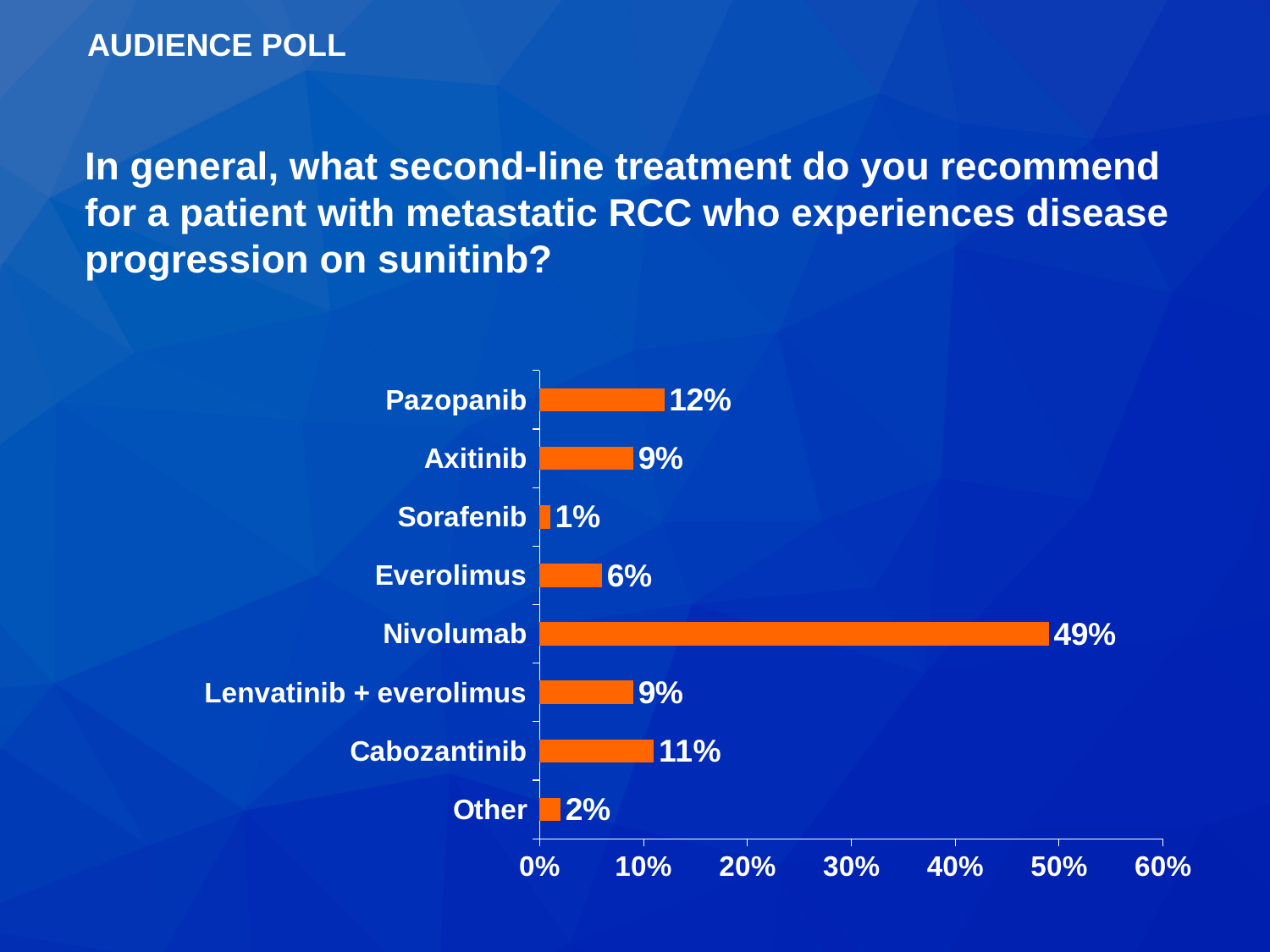

AUDIENCE POLL
In general, what second-line treatment do you recommend for a patient with metastatic RCC who experiences disease progression on sunitinb?

### Chart

| Category | Series 1 |
|---|---|
| Other | 0.02 |
| Cabozantinib | 0.11 |
| Lenvatinib + everolimus | 0.09 |
| Nivolumab | 0.49 |
| Everolimus | 0.06 |
| Sorafenib | 0.01 |
| Axitinib | 0.09 |
| Pazopanib | 0.12 |